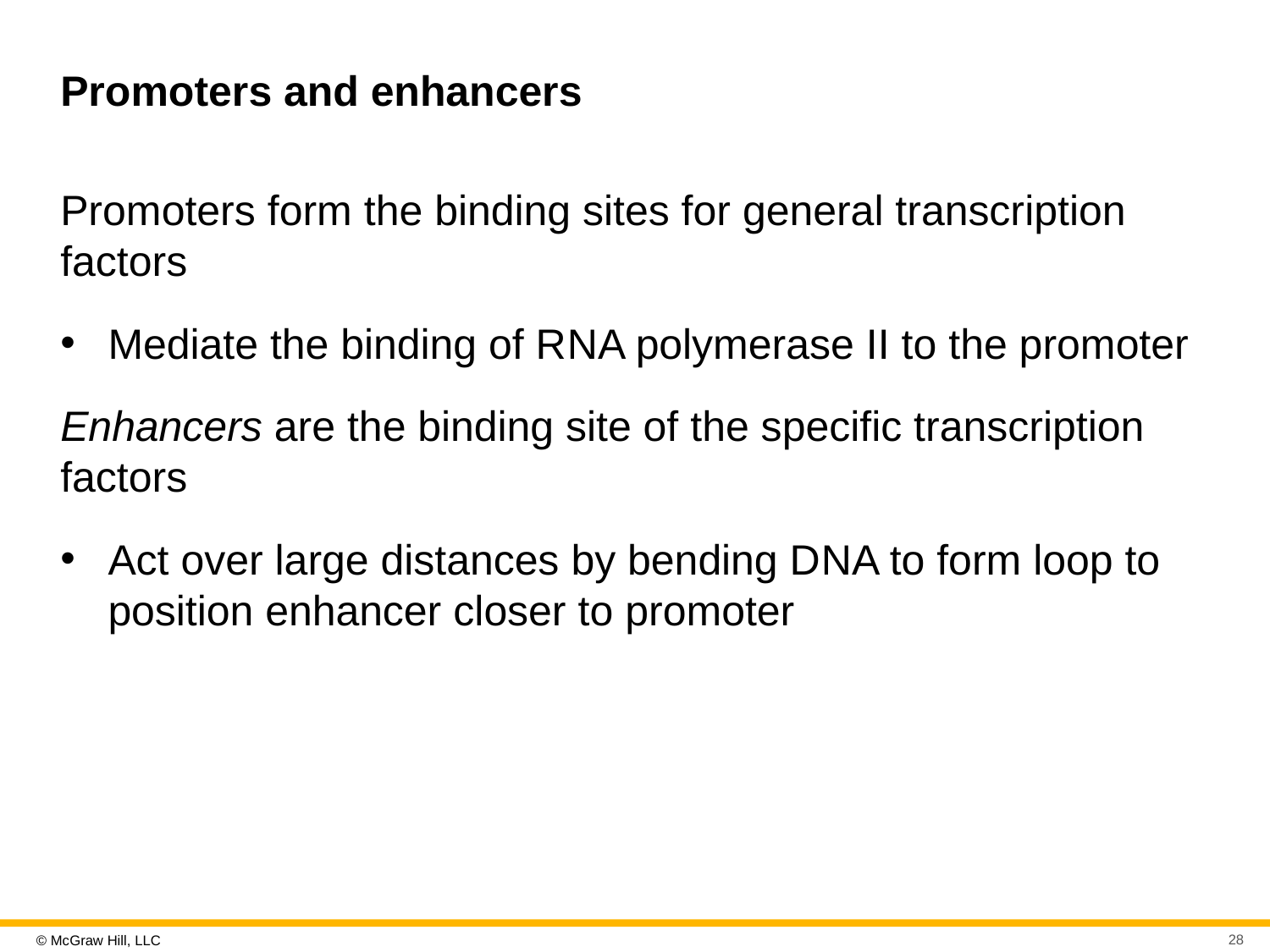

# Promoters and enhancers
Promoters form the binding sites for general transcription factors
Mediate the binding of R N A polymerase II to the promoter
Enhancers are the binding site of the specific transcription factors
Act over large distances by bending D N A to form loop to position enhancer closer to promoter
28